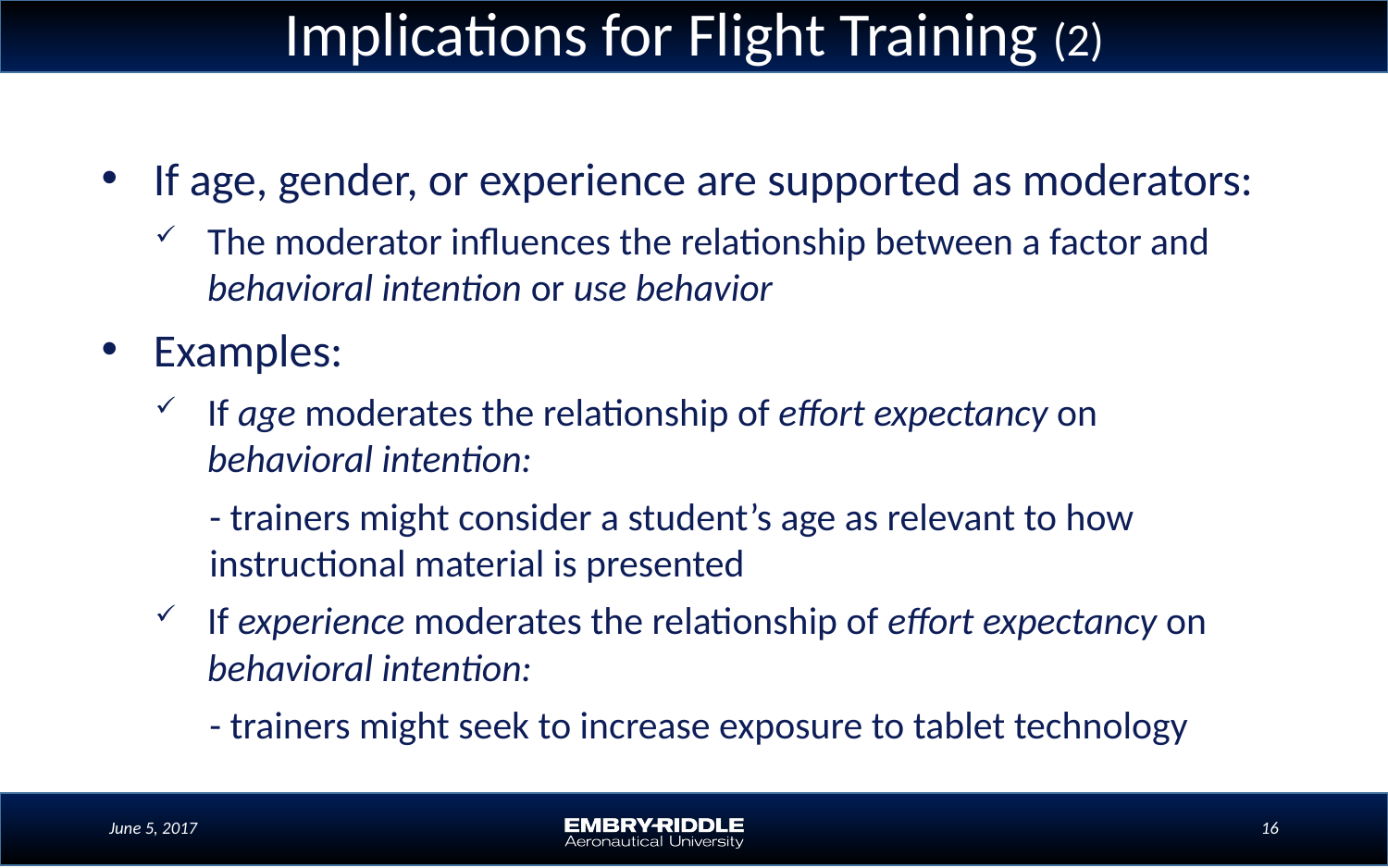

Implications for Flight Training (2)
If age, gender, or experience are supported as moderators:
The moderator influences the relationship between a factor and behavioral intention or use behavior
Examples:
If age moderates the relationship of effort expectancy on behavioral intention:
- trainers might consider a student’s age as relevant to how instructional material is presented
If experience moderates the relationship of effort expectancy on behavioral intention:
- trainers might seek to increase exposure to tablet technology
June 5, 2017
16